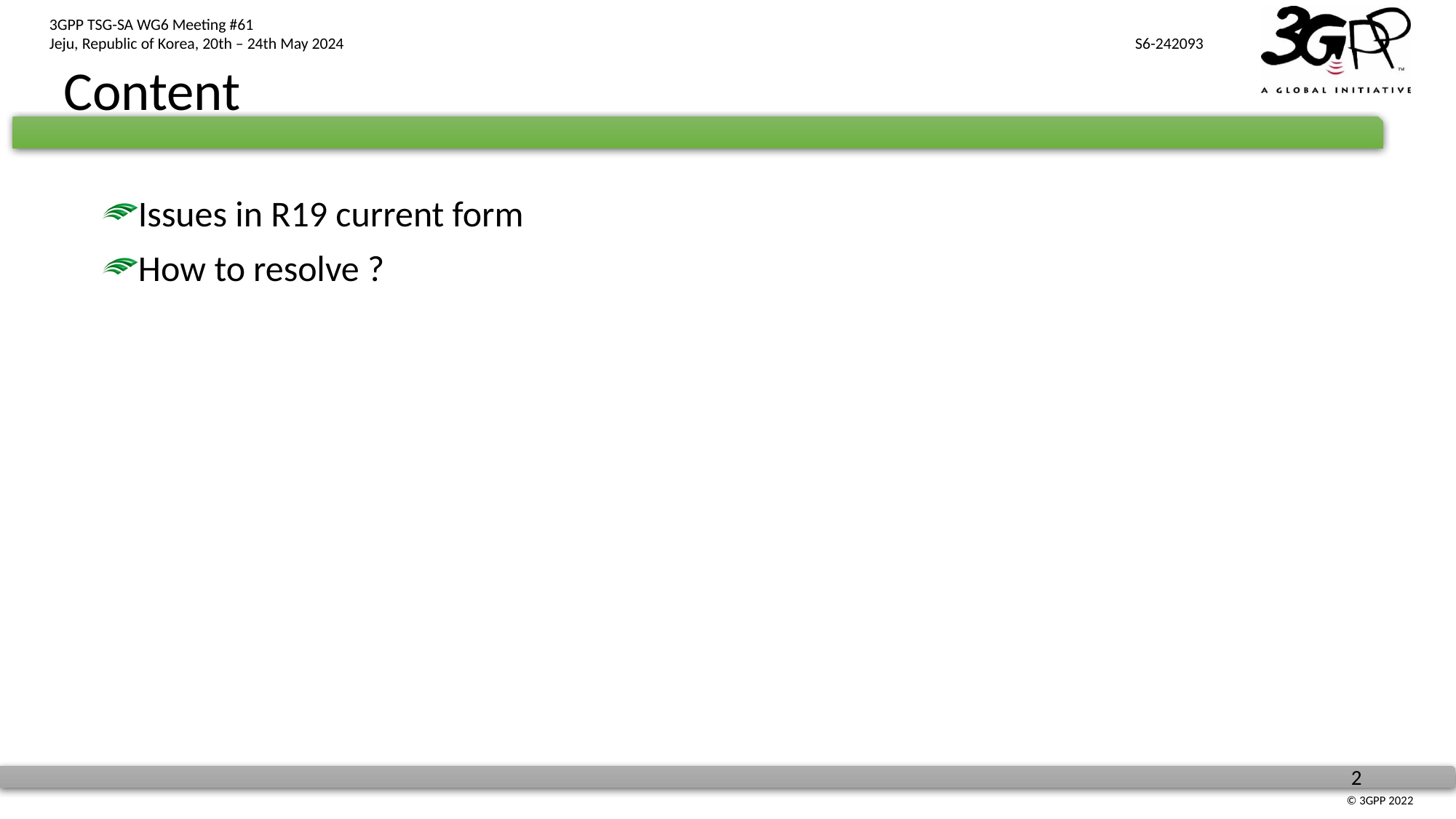

# Content
Issues in R19 current form
How to resolve ?